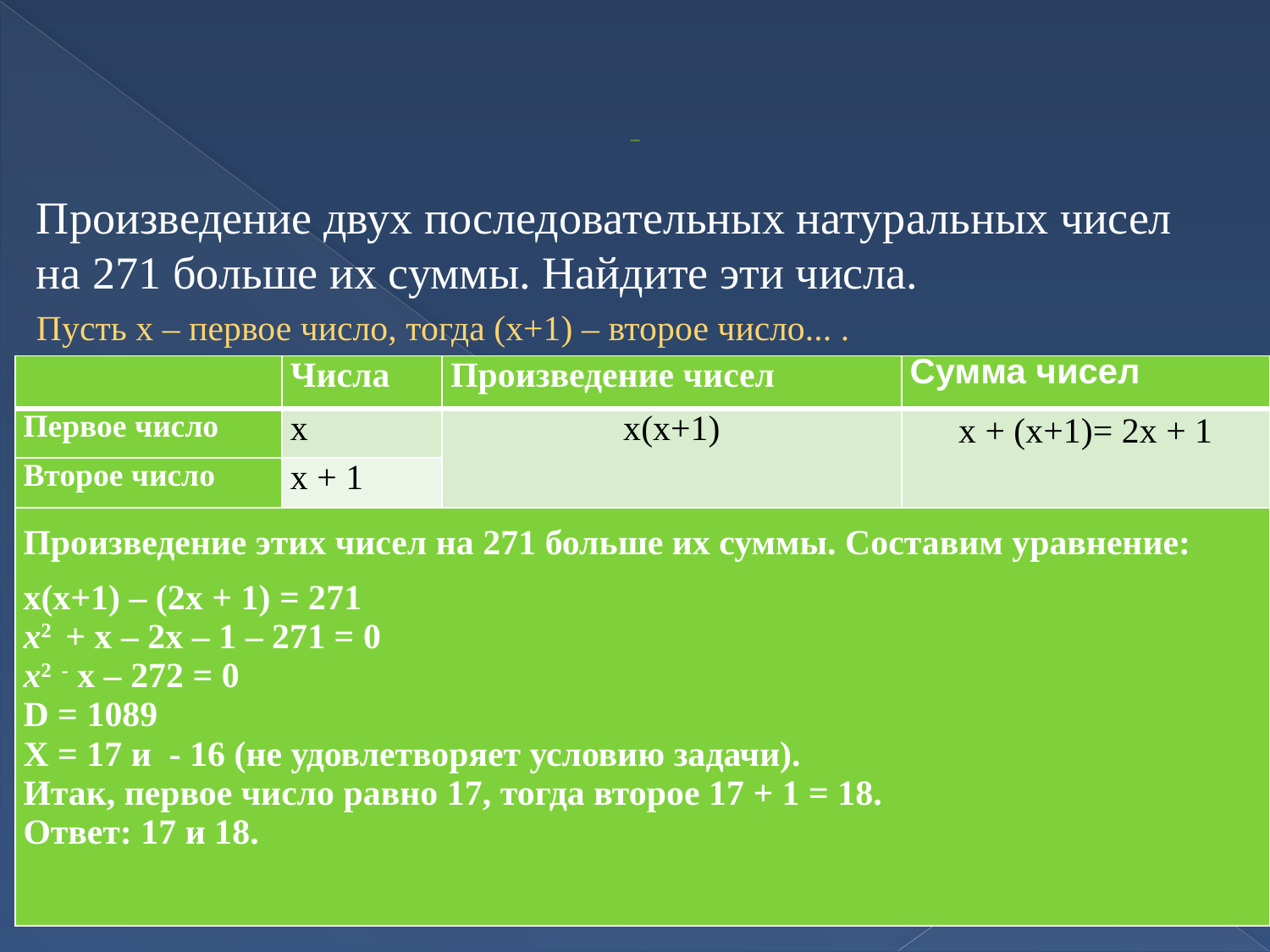

# Задание 5. Решить задачу №25.27 стр.156 (1-3 баллов (макс. 3 балла)
Произведение двух последовательных натуральных чисел на 271 больше их суммы. Найдите эти числа.
Пусть х – первое число, тогда (х+1) – второе число... .
|  | Числа | Произведение чисел | Сумма чисел |
| --- | --- | --- | --- |
| Первое число | х | х(х+1) | х + (х+1)= 2х + 1 |
| Второе число | х + 1 |  |  |
| Произведение этих чисел на 271 больше их суммы. Составим уравнение: х(х+1) – (2х + 1) = 271 х2 + х – 2х – 1 – 271 = 0 х2 - х – 272 = 0 D = 1089 Х = 17 и - 16 (не удовлетворяет условию задачи). Итак, первое число равно 17, тогда второе 17 + 1 = 18. Ответ: 17 и 18. |  |  |  |